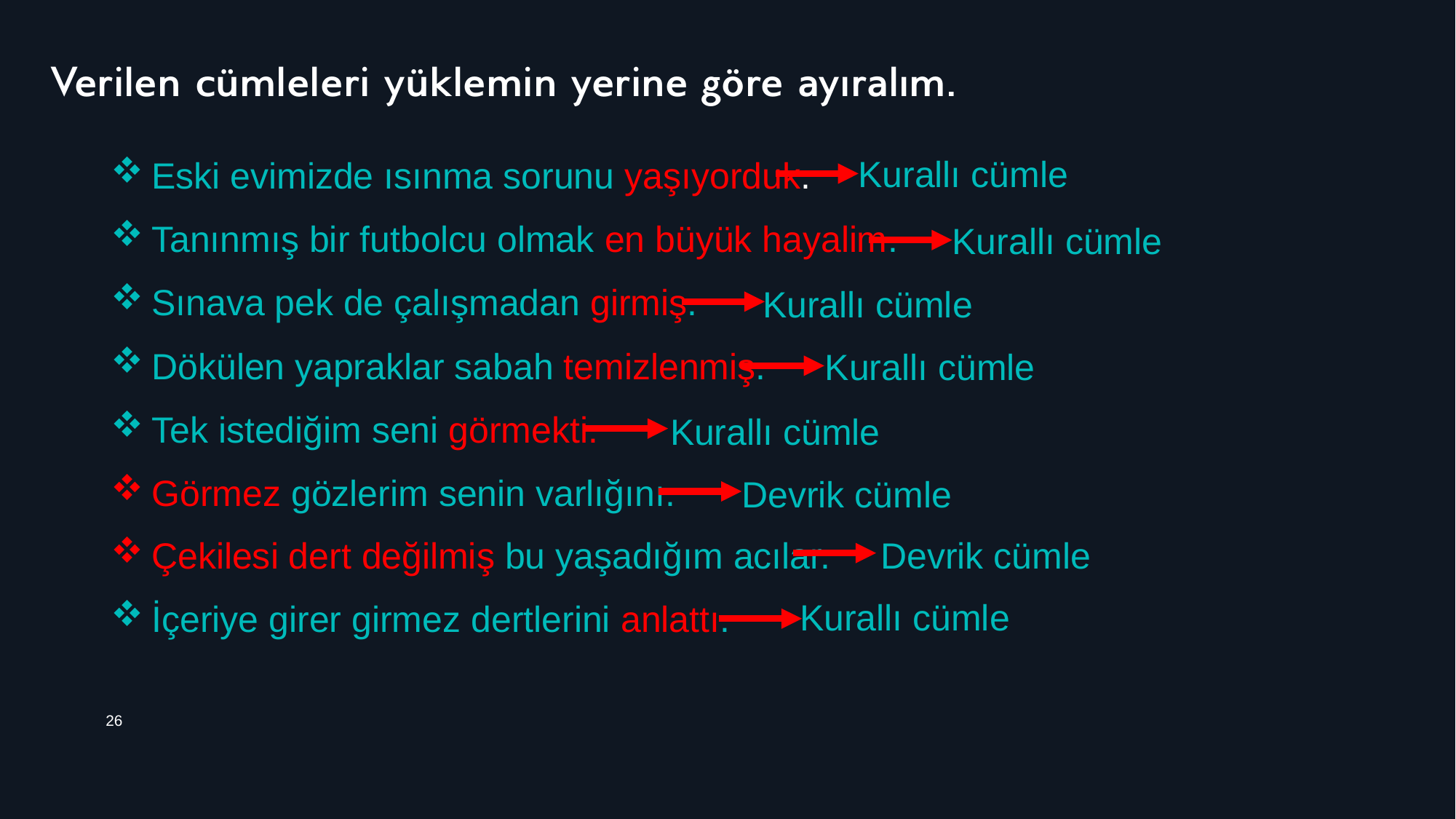

# Verilen cümleleri yüklemin yerine göre ayıralım.
Kurallı cümle
Eski evimizde ısınma sorunu yaşıyorduk.
Tanınmış bir futbolcu olmak en büyük hayalim.
Kurallı cümle
Sınava pek de çalışmadan girmiş.
Kurallı cümle
Dökülen yapraklar sabah temizlenmiş.
Kurallı cümle
Tek istediğim seni görmekti.
Kurallı cümle
Görmez gözlerim senin varlığını.
Devrik cümle
Çekilesi dert değilmiş bu yaşadığım acılar.
Devrik cümle
Kurallı cümle
İçeriye girer girmez dertlerini anlattı.
26